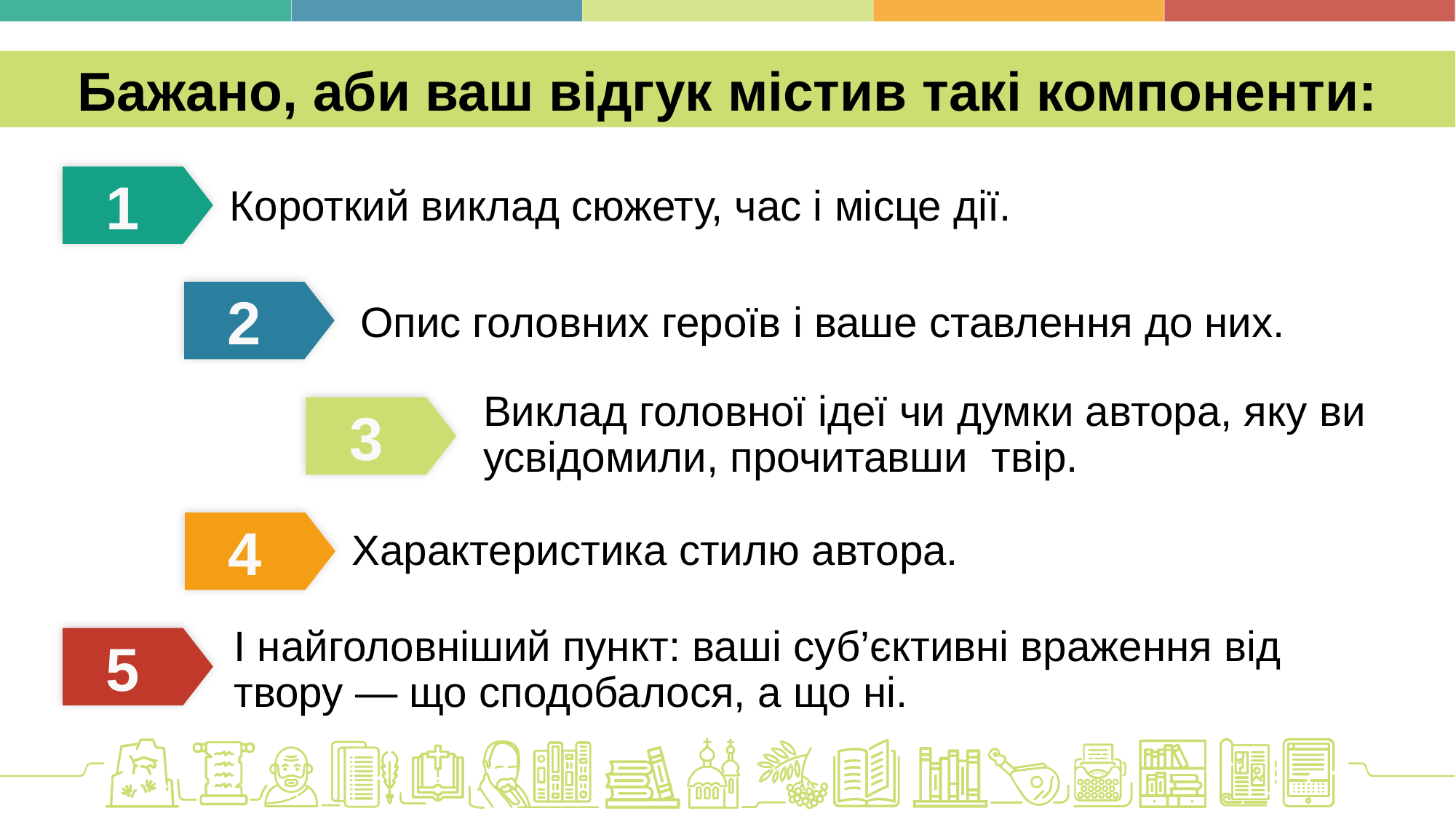

Бажано, аби ваш відгук містив такі компоненти:
1
Короткий виклад сюжету, час і місце дії.
2
Опис головних героїв і ваше ставлення до них.

3
Виклад головної ідеї чи думки автора, яку ви усвідомили, прочитавши  твір.
4
Характеристика стилю автора.
5
І найголовніший пункт: ваші суб’єктивні враження від твору — що сподобалося, а що ні.